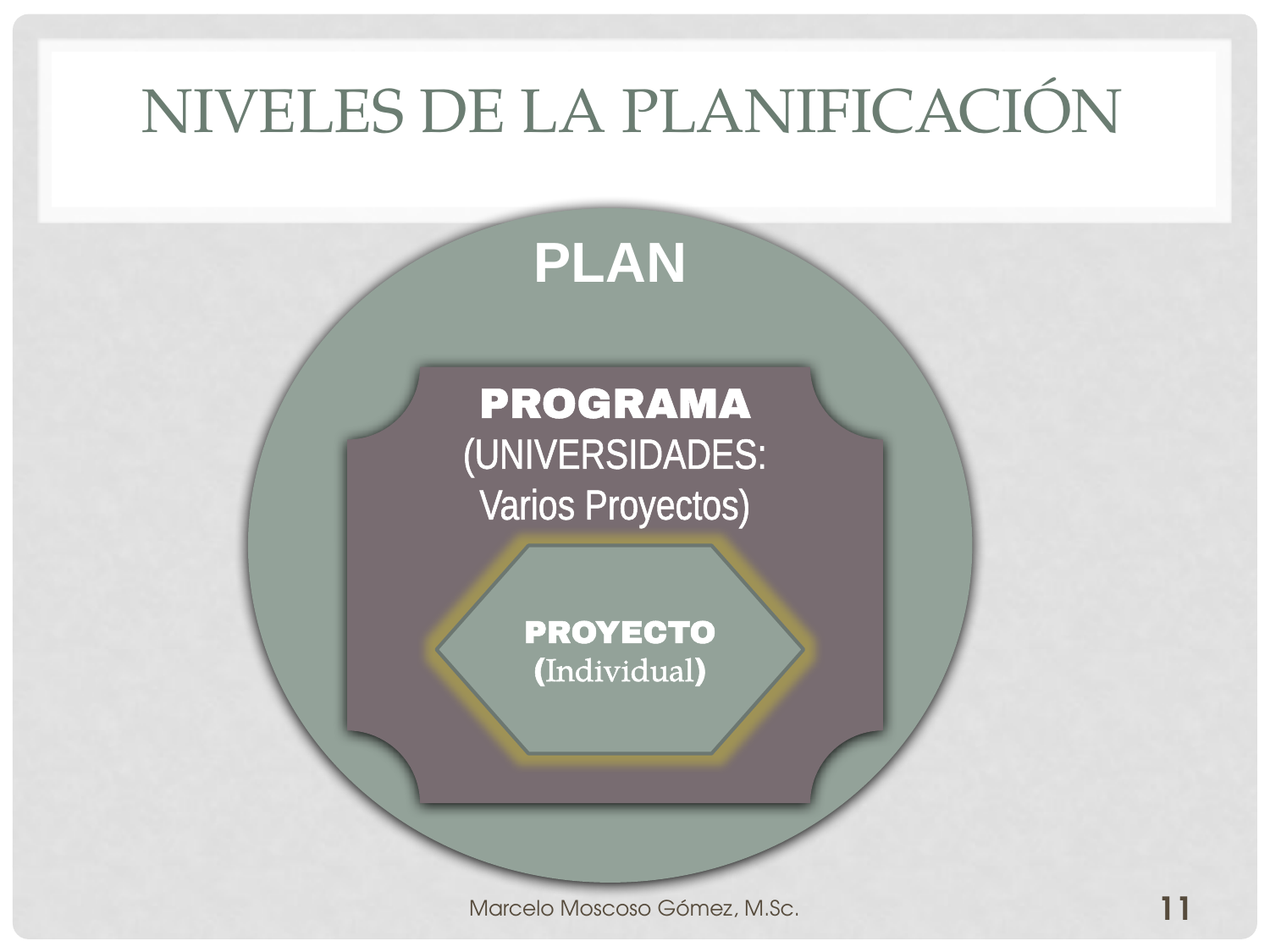

# NIVELES DE LA PLANIFICACIÓN
PLAN

PROGRAMA
(UNIVERSIDADES: Varios Proyectos)

PROYECTO
(Individual)
Marcelo Moscoso Gómez, M.Sc.
11